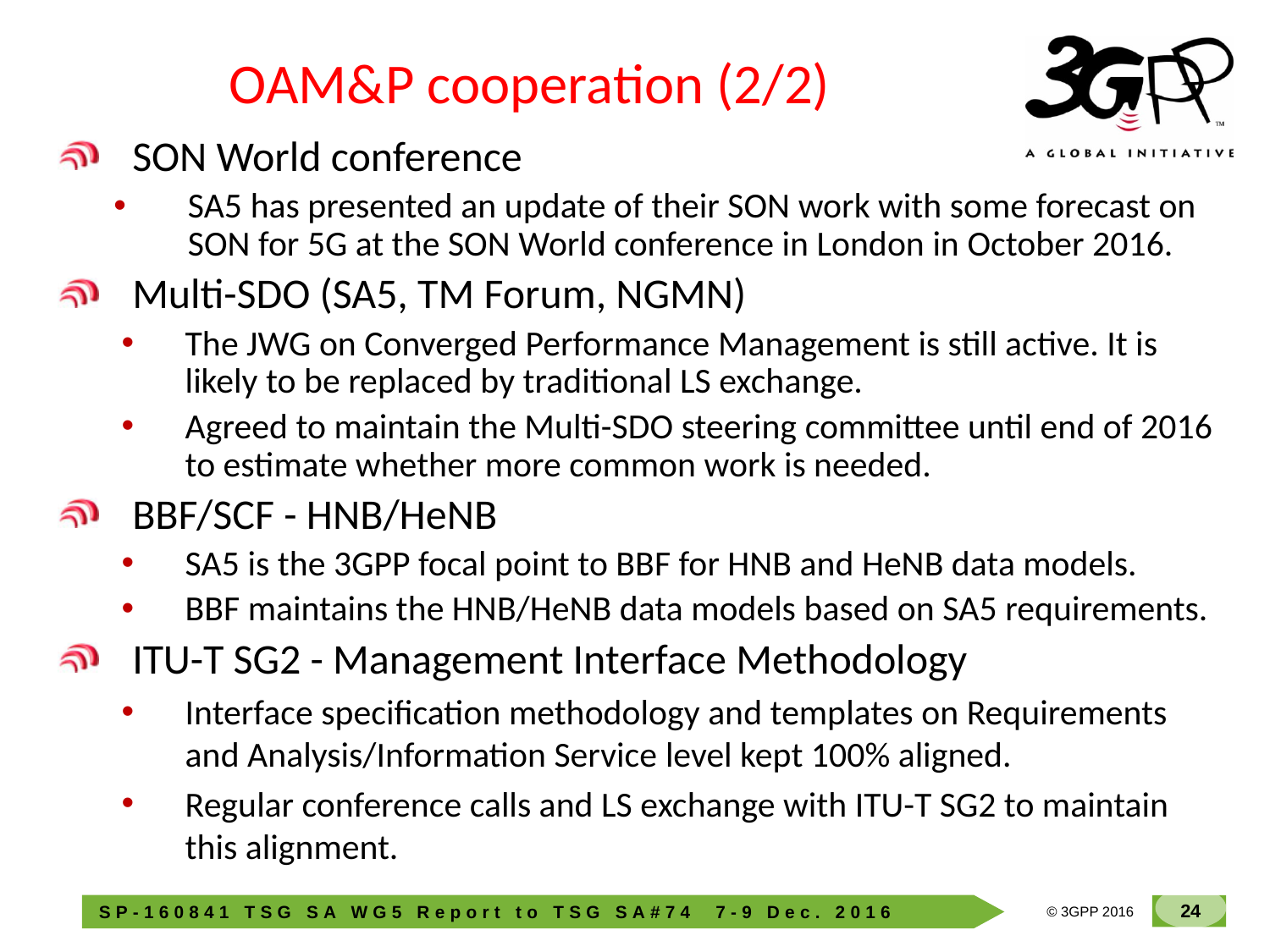

# OAM&P cooperation (2/2)
SON World conference
SA5 has presented an update of their SON work with some forecast on SON for 5G at the SON World conference in London in October 2016.
Multi-SDO (SA5, TM Forum, NGMN)
The JWG on Converged Performance Management is still active. It is likely to be replaced by traditional LS exchange.
Agreed to maintain the Multi-SDO steering committee until end of 2016 to estimate whether more common work is needed.
BBF/SCF - HNB/HeNB
SA5 is the 3GPP focal point to BBF for HNB and HeNB data models.
BBF maintains the HNB/HeNB data models based on SA5 requirements.
ITU-T SG2 - Management Interface Methodology
Interface specification methodology and templates on Requirements and Analysis/Information Service level kept 100% aligned.
Regular conference calls and LS exchange with ITU-T SG2 to maintain this alignment.